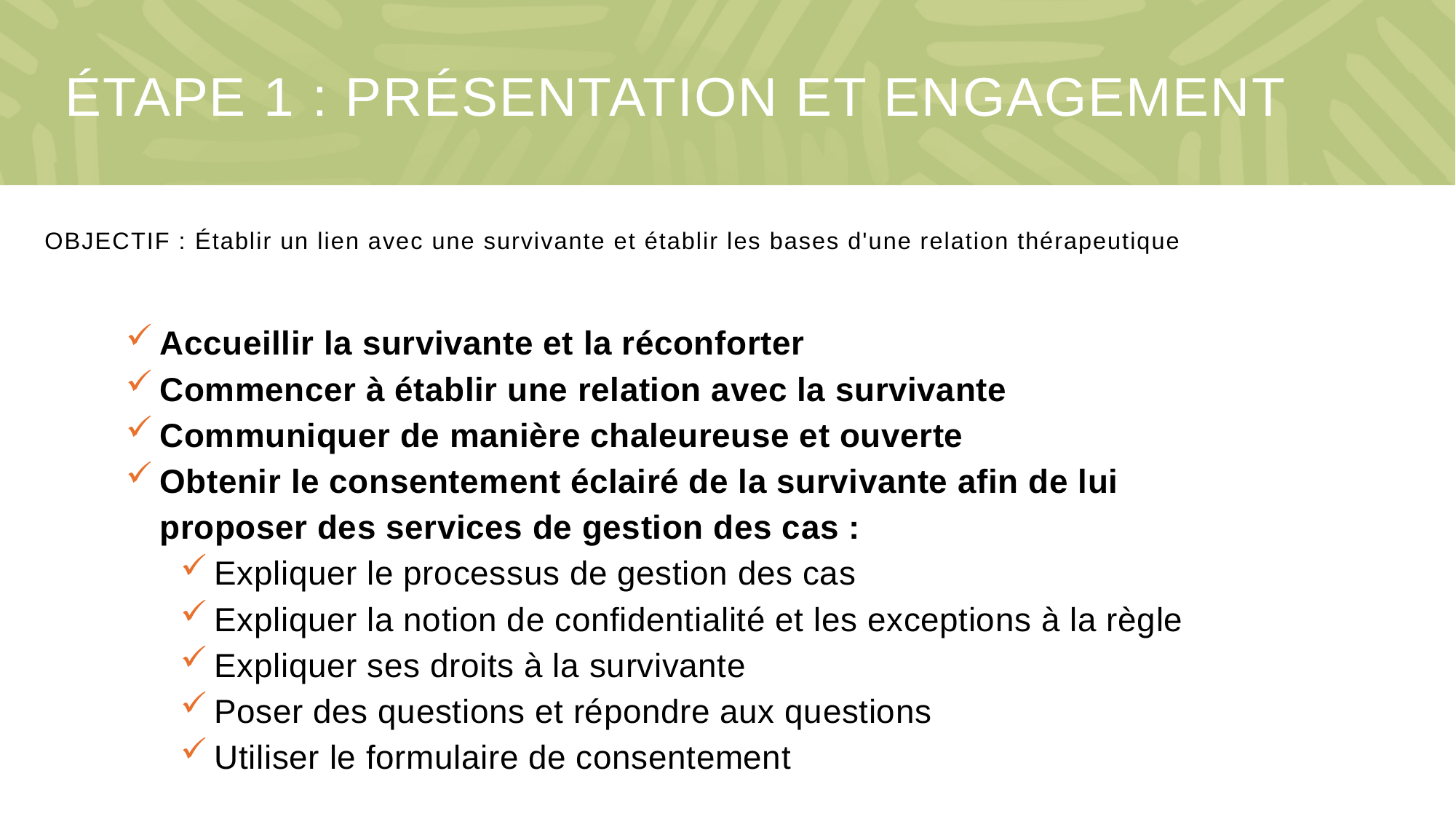

Étape 1 : PRÉSENTATION ET ENGAGEMENT
# Objectif : Établir un lien avec une survivante et établir les bases d'une relation thérapeutique
Accueillir la survivante et la réconforter
Commencer à établir une relation avec la survivante
Communiquer de manière chaleureuse et ouverte
Obtenir le consentement éclairé de la survivante afin de lui proposer des services de gestion des cas :
Expliquer le processus de gestion des cas
Expliquer la notion de confidentialité et les exceptions à la règle
Expliquer ses droits à la survivante
Poser des questions et répondre aux questions
Utiliser le formulaire de consentement